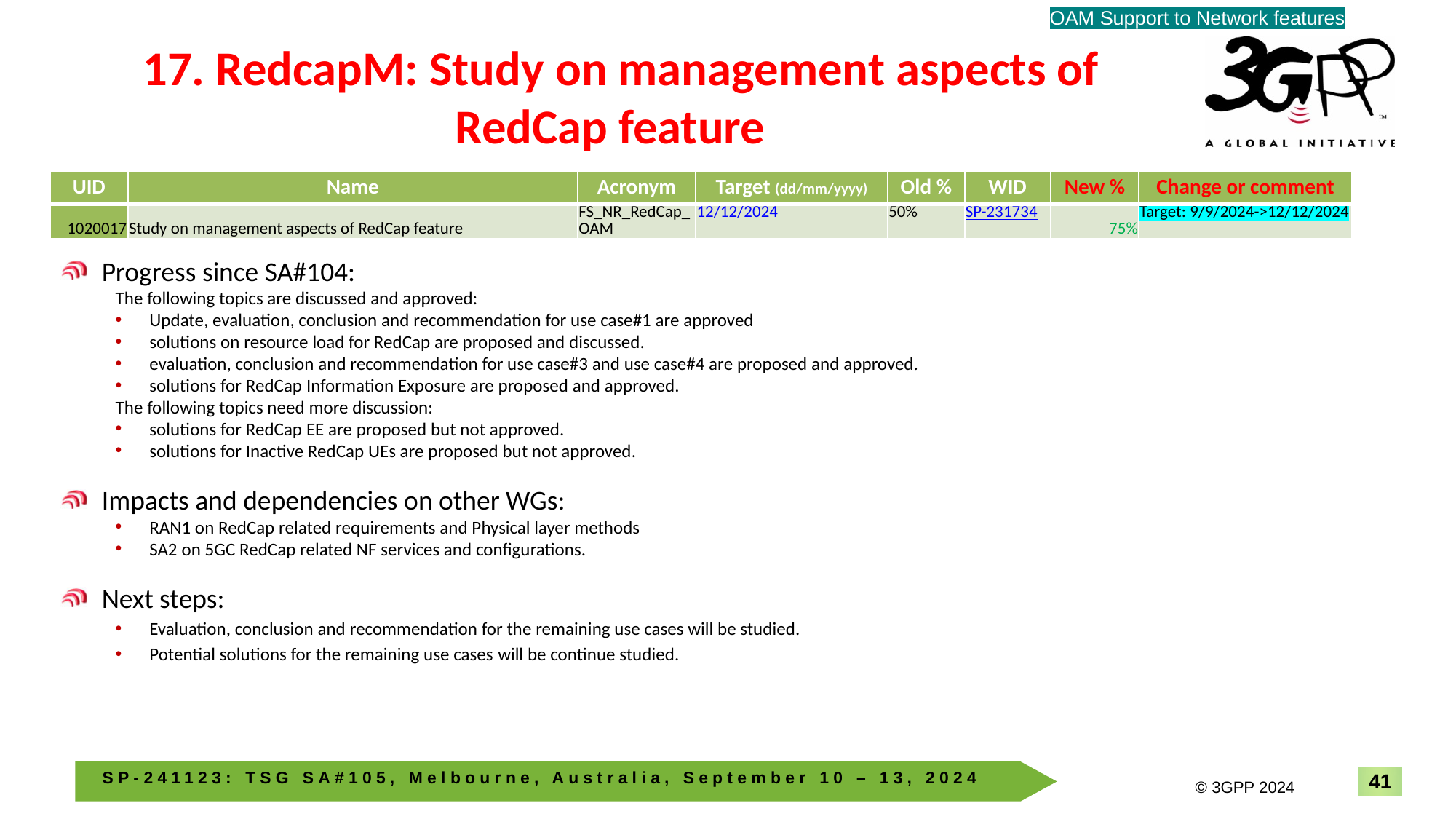

OAM Support to Network features
# 17. RedcapM: Study on management aspects of RedCap feature
| UID | Name | Acronym | Target (dd/mm/yyyy) | Old % | WID | New % | Change or comment |
| --- | --- | --- | --- | --- | --- | --- | --- |
| 1020017 | Study on management aspects of RedCap feature | FS\_NR\_RedCap\_OAM | 12/12/2024 | 50% | SP-231734 | 75% | Target: 9/9/2024->12/12/2024 |
Progress since SA#104:
The following topics are discussed and approved:
Update, evaluation, conclusion and recommendation for use case#1 are approved
solutions on resource load for RedCap are proposed and discussed.
evaluation, conclusion and recommendation for use case#3 and use case#4 are proposed and approved.
solutions for RedCap Information Exposure are proposed and approved.
The following topics need more discussion:
solutions for RedCap EE are proposed but not approved.
solutions for Inactive RedCap UEs are proposed but not approved.

Impacts and dependencies on other WGs:
RAN1 on RedCap related requirements and Physical layer methods
SA2 on 5GC RedCap related NF services and configurations.

Next steps:
Evaluation, conclusion and recommendation for the remaining use cases will be studied.
Potential solutions for the remaining use cases will be continue studied.